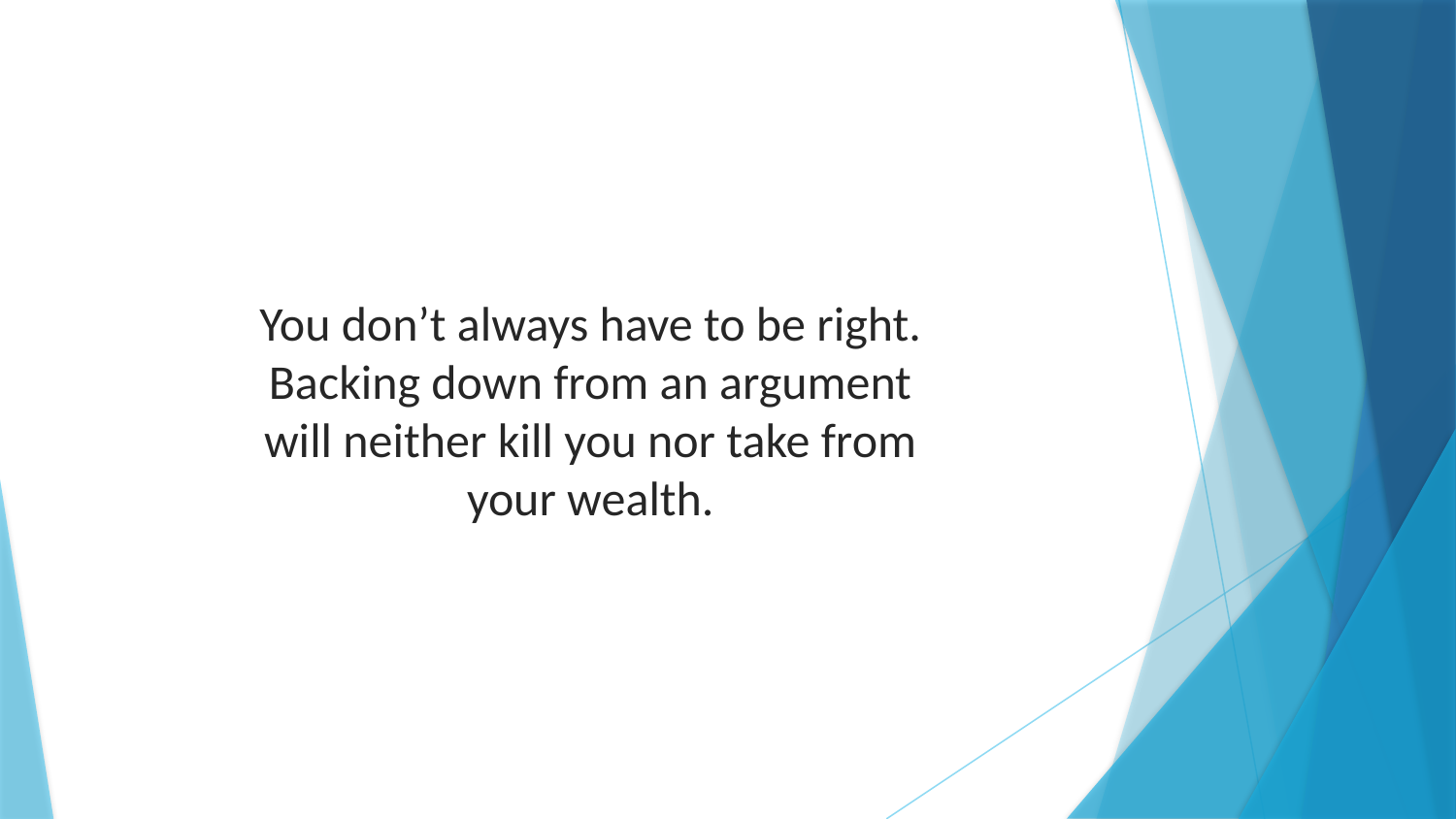

You don’t always have to be right. Backing down from an argument will neither kill you nor take from your wealth.